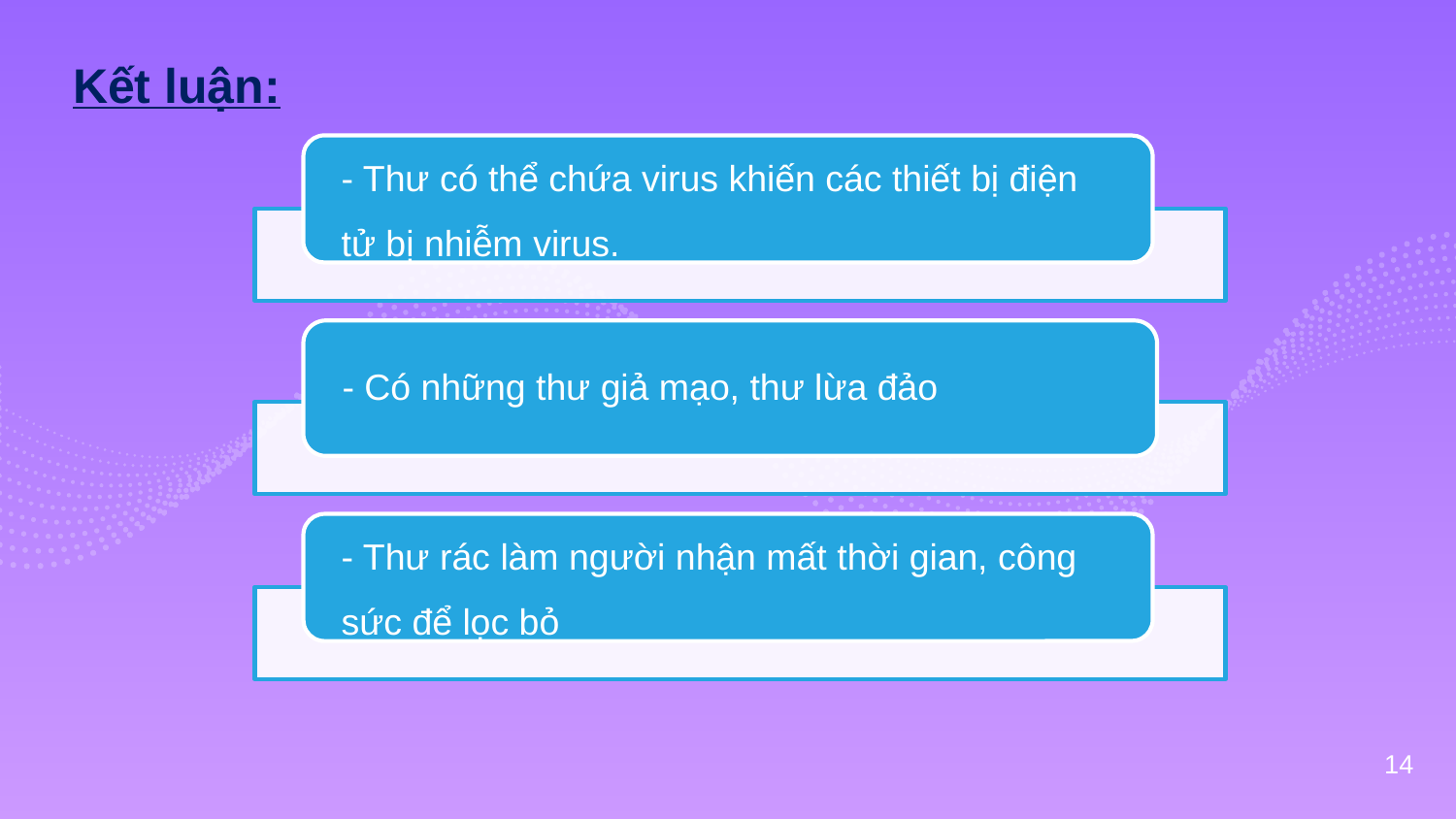

Kết luận:
- Thư có thể chứa virus khiến các thiết bị điện tử bị nhiễm virus.
- Có những thư giả mạo, thư lừa đảo
- Thư rác làm người nhận mất thời gian, công sức để lọc bỏ
14